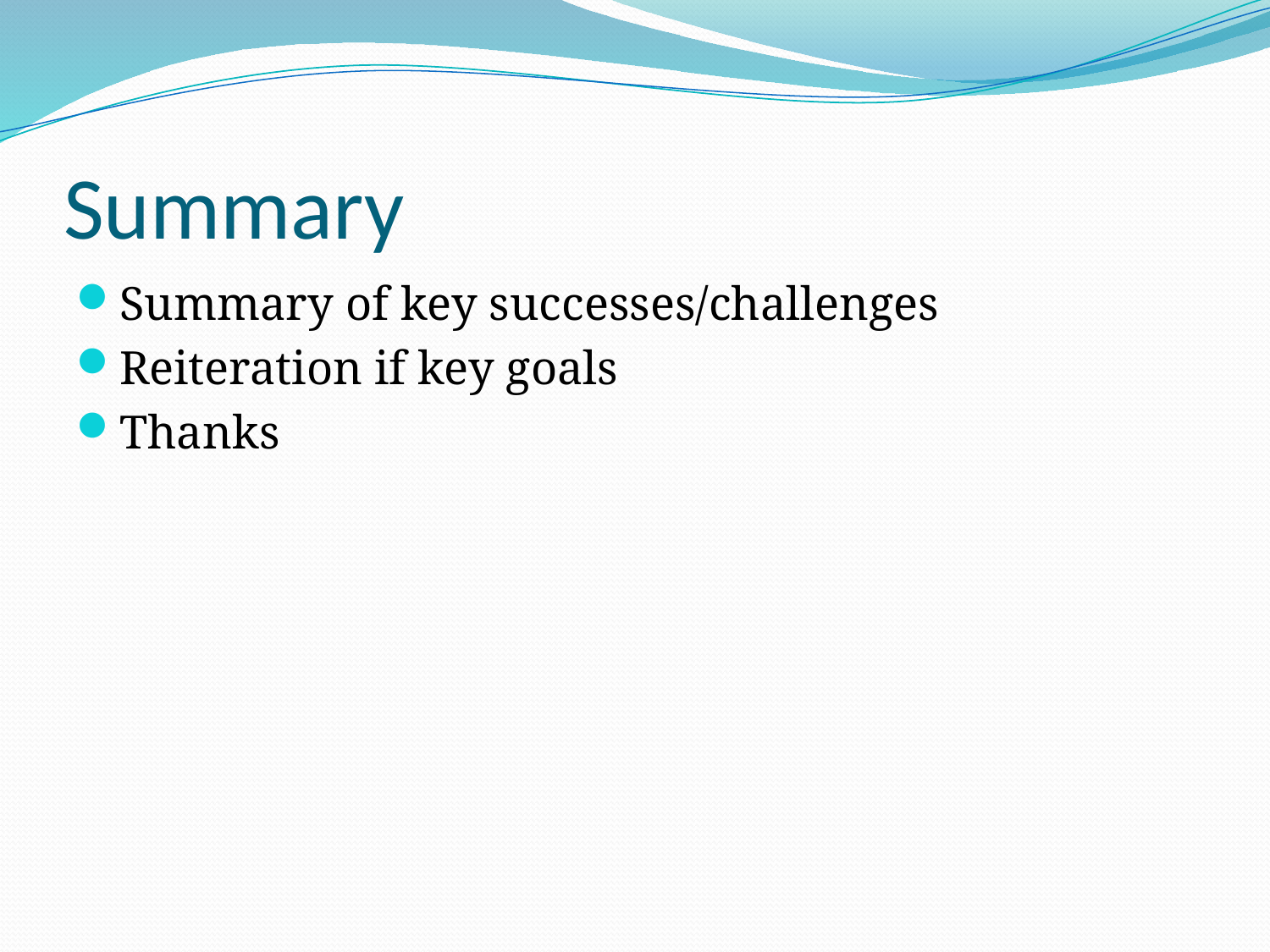

# Summary
Summary of key successes/challenges
Reiteration if key goals
Thanks